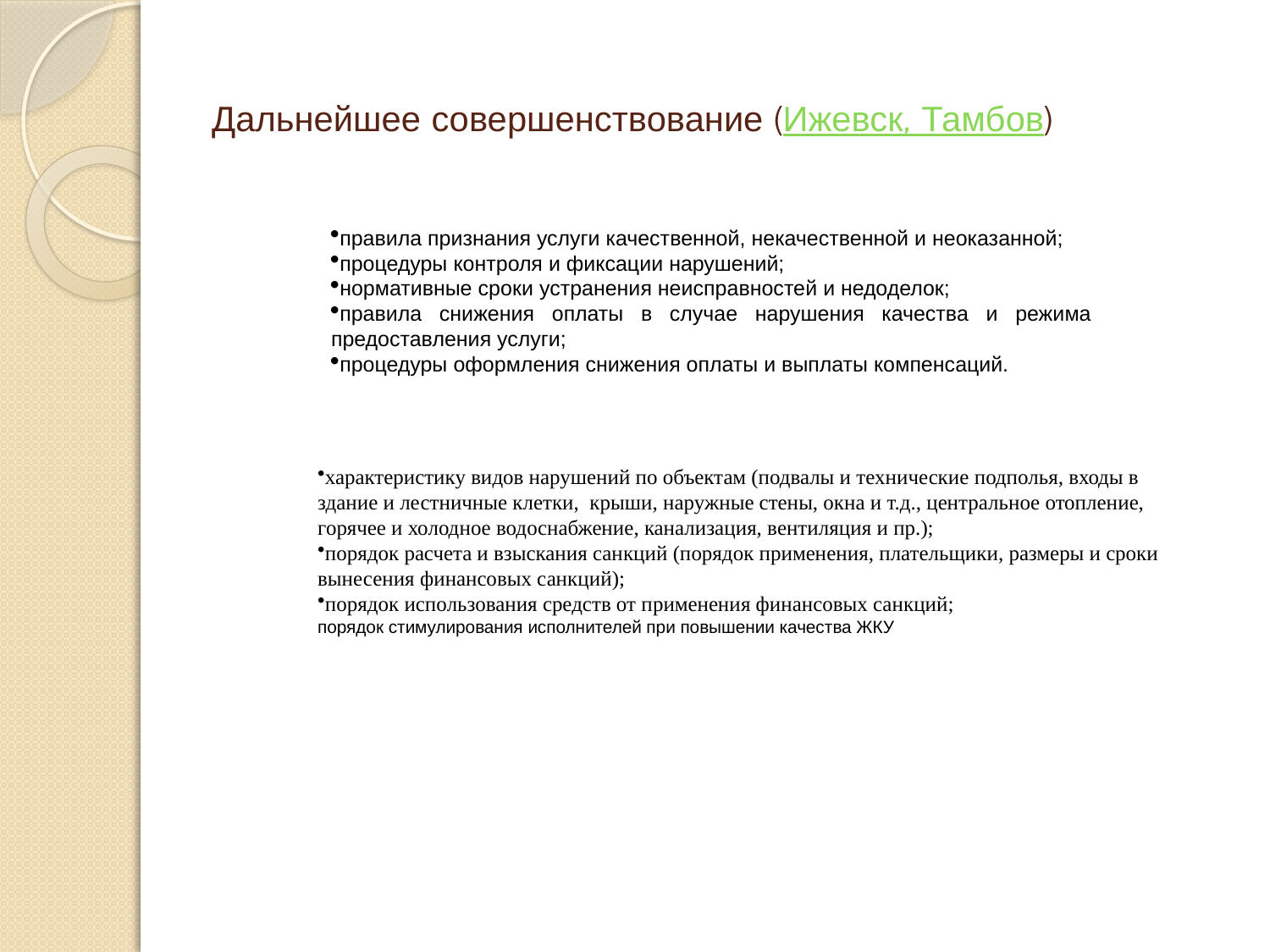

# Дальнейшее совершенствование (Ижевск, Тамбов)
правила признания услуги качественной, некачественной и неоказанной;
процедуры контроля и фиксации нарушений;
нормативные сроки устранения неисправностей и недоделок;
правила снижения оплаты в случае нарушения качества и режима предоставления услуги;
процедуры оформления снижения оплаты и выплаты компенсаций.
характеристику видов нарушений по объектам (подвалы и технические подполья, входы в здание и лестничные клетки,  крыши, наружные стены, окна и т.д., центральное отопление, горячее и холодное водоснабжение, канализация, вентиляция и пр.);
порядок расчета и взыскания санкций (порядок применения, плательщики, размеры и сроки вынесения финансовых санкций);
порядок использования средств от применения финансовых санкций;
порядок стимулирования исполнителей при повышении качества ЖКУ